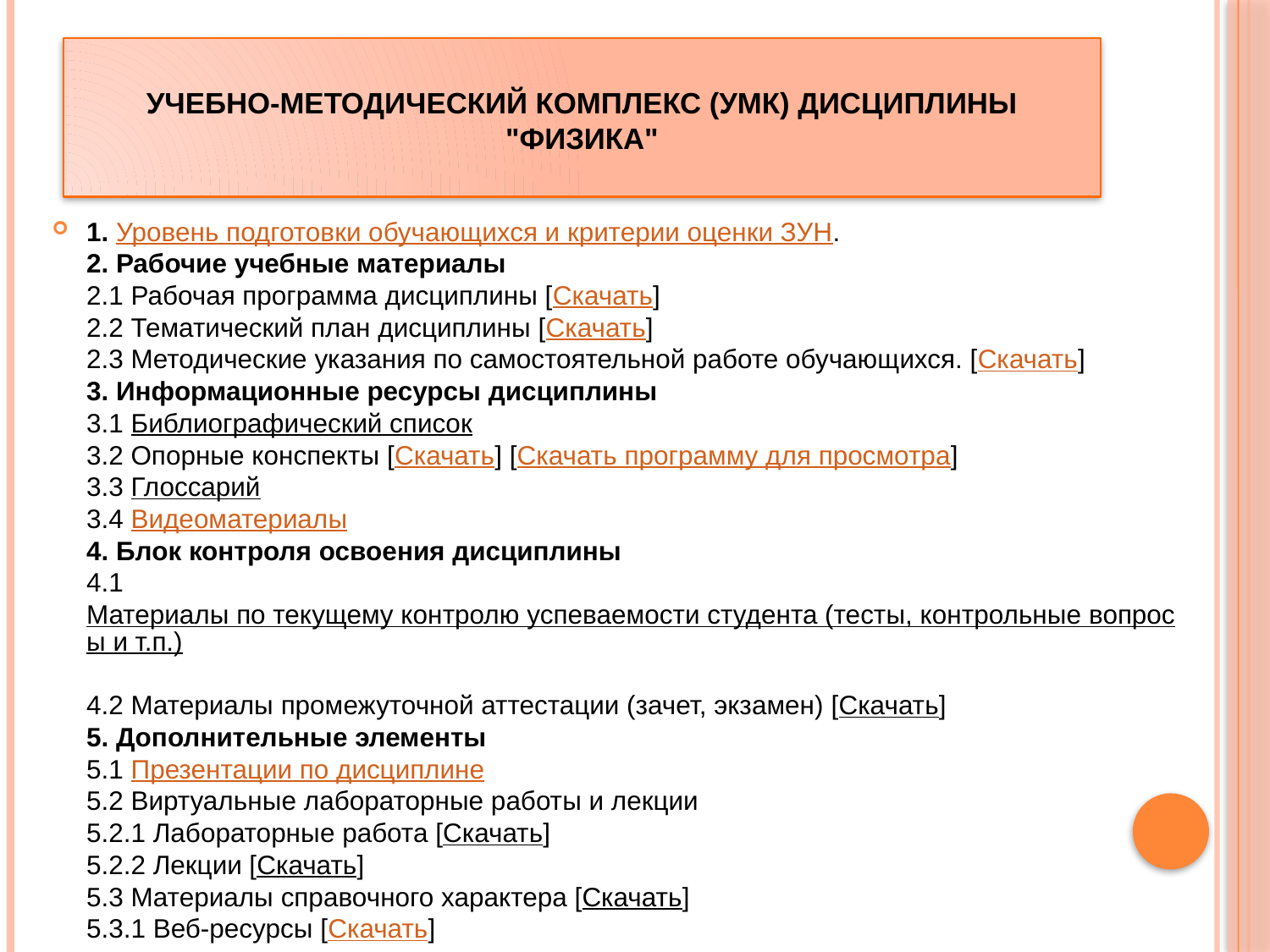

# УЧЕБНО-МЕТОДИЧЕСКИЙ КОМПЛЕКС (УМК) ДИСЦИПЛИНЫ "ФИЗИКА"
1. Уровень подготовки обучающихся и критерии оценки ЗУН.
2. Рабочие учебные материалы
2.1 Рабочая программа дисциплины [Скачать]
2.2 Тематический план дисциплины [Скачать]
2.3 Методические указания по самостоятельной работе обучающихся. [Скачать]
3. Информационные ресурсы дисциплины
3.1 Библиографический список
3.2 Опорные конспекты [Скачать] [Скачать программу для просмотра]
3.3 Глоссарий
3.4 Видеоматериалы
4. Блок контроля освоения дисциплины
4.1 Материалы по текущему контролю успеваемости студента (тесты, контрольные вопросы и т.п.)
4.2 Материалы промежуточной аттестации (зачет, экзамен) [Скачать]
5. Дополнительные элементы
5.1 Презентации по дисциплине
5.2 Виртуальные лабораторные работы и лекции
5.2.1 Лабораторные работа [Скачать]
5.2.2 Лекции [Скачать]
5.3 Материалы справочного характера [Скачать]
5.3.1 Веб-ресурсы [Скачать]